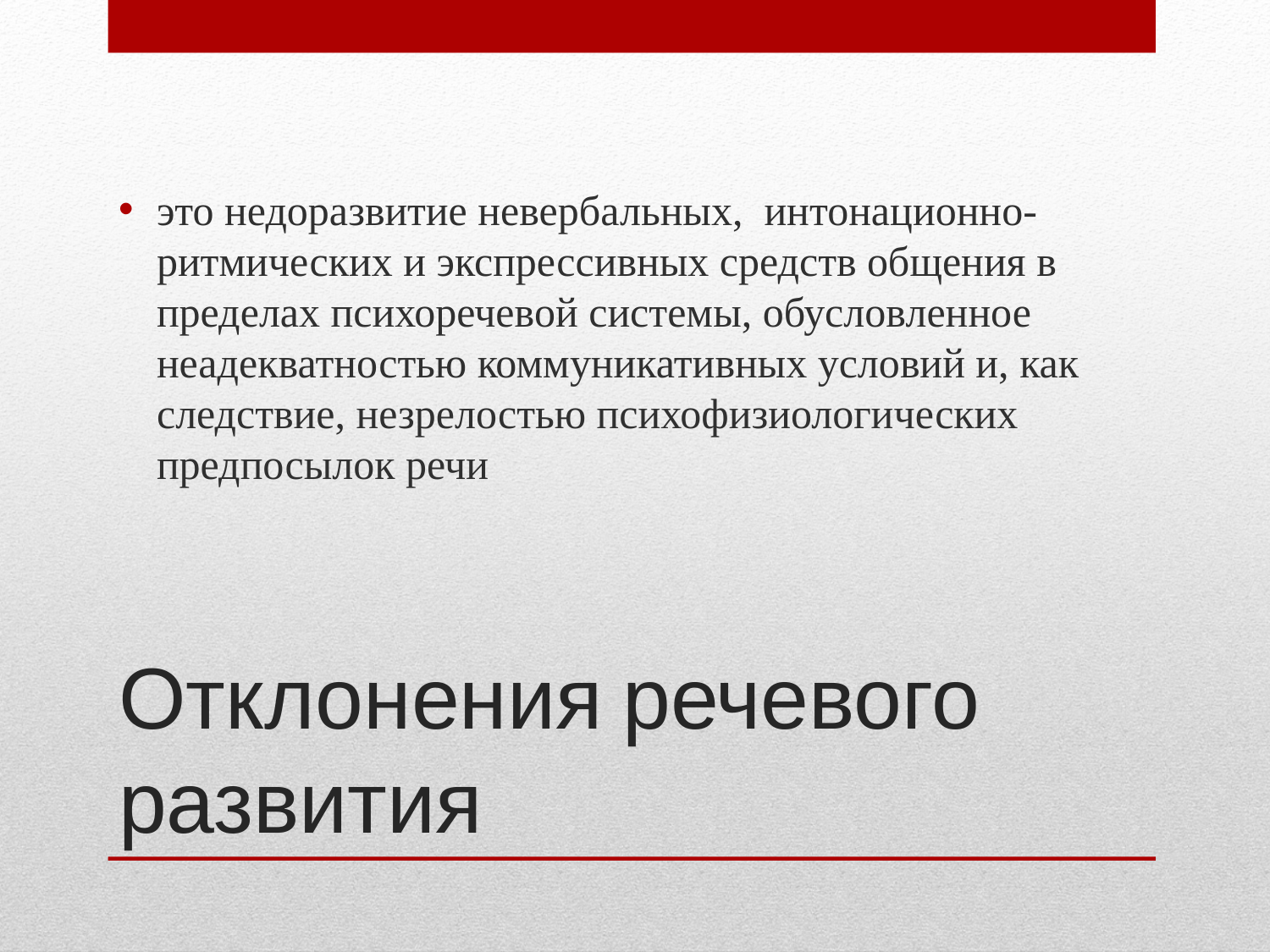

это недоразвитие невербальных,  интонационно-ритмических и экспрессивных средств общения в пределах психоречевой системы, обусловленное неадекватностью коммуникативных условий и, как следствие, незрелостью психофизиологических предпосылок речи

# Отклонения речевого развития